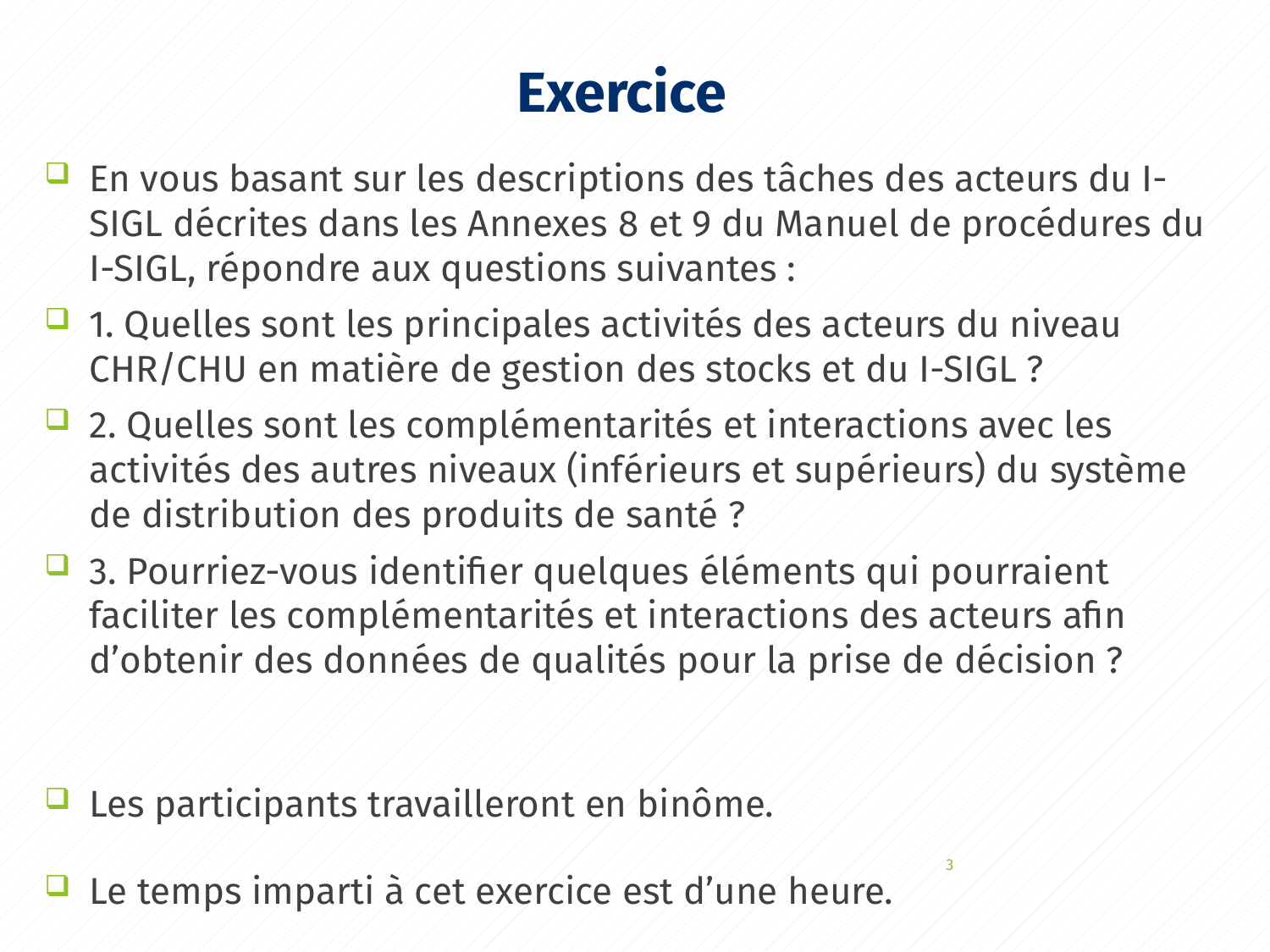

# Exercice
En vous basant sur les descriptions des tâches des acteurs du I-SIGL décrites dans les Annexes 8 et 9 du Manuel de procédures du I-SIGL, répondre aux questions suivantes :
1. Quelles sont les principales activités des acteurs du niveau CHR/CHU en matière de gestion des stocks et du I-SIGL ?
2. Quelles sont les complémentarités et interactions avec les activités des autres niveaux (inférieurs et supérieurs) du système de distribution des produits de santé ?
3. Pourriez-vous identifier quelques éléments qui pourraient faciliter les complémentarités et interactions des acteurs afin d’obtenir des données de qualités pour la prise de décision ?

Les participants travailleront en binôme.
Le temps imparti à cet exercice est d’une heure.
3